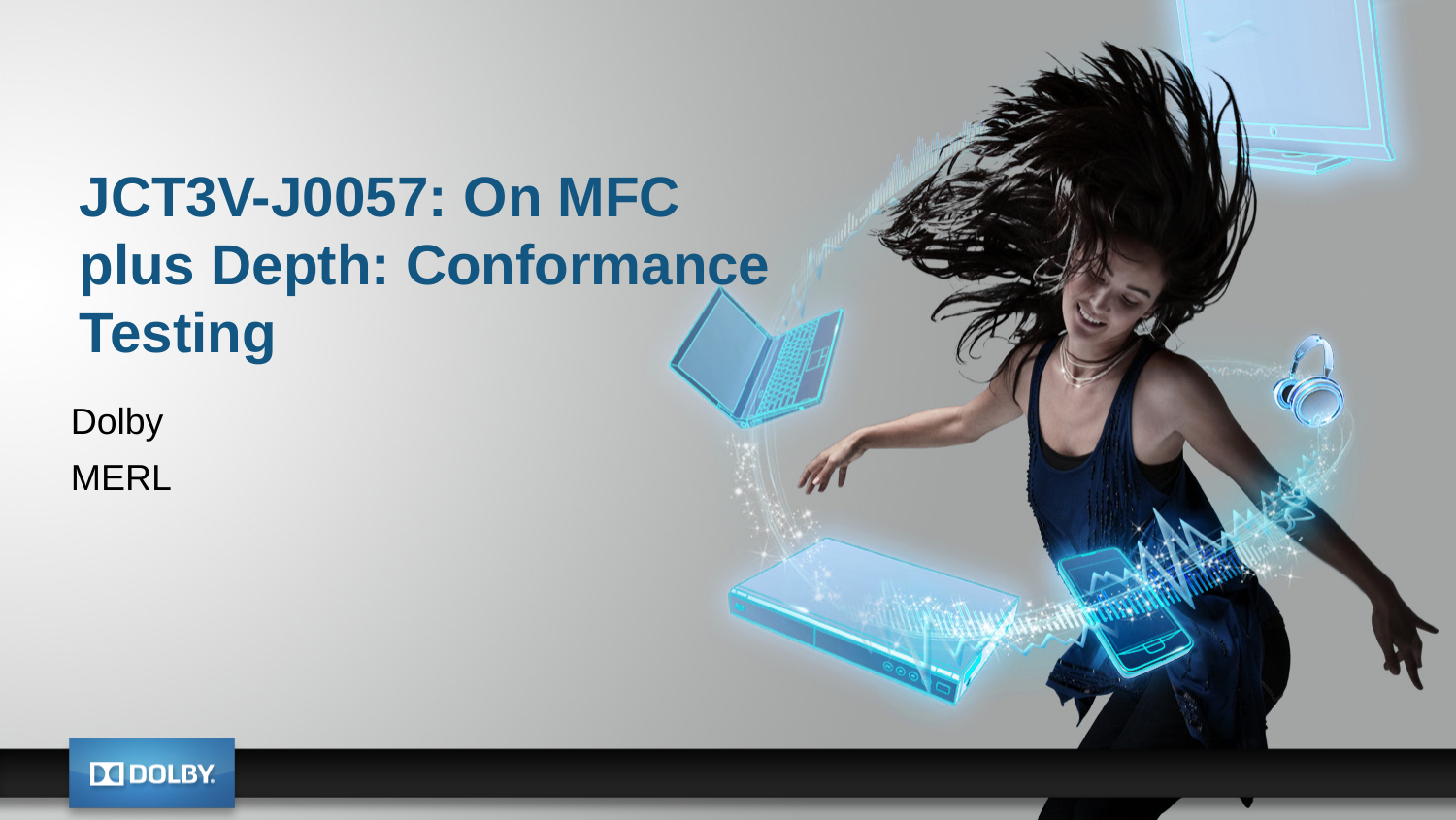

# JCT3V-J0057: On MFC plus Depth: Conformance Testing
Dolby
MERL